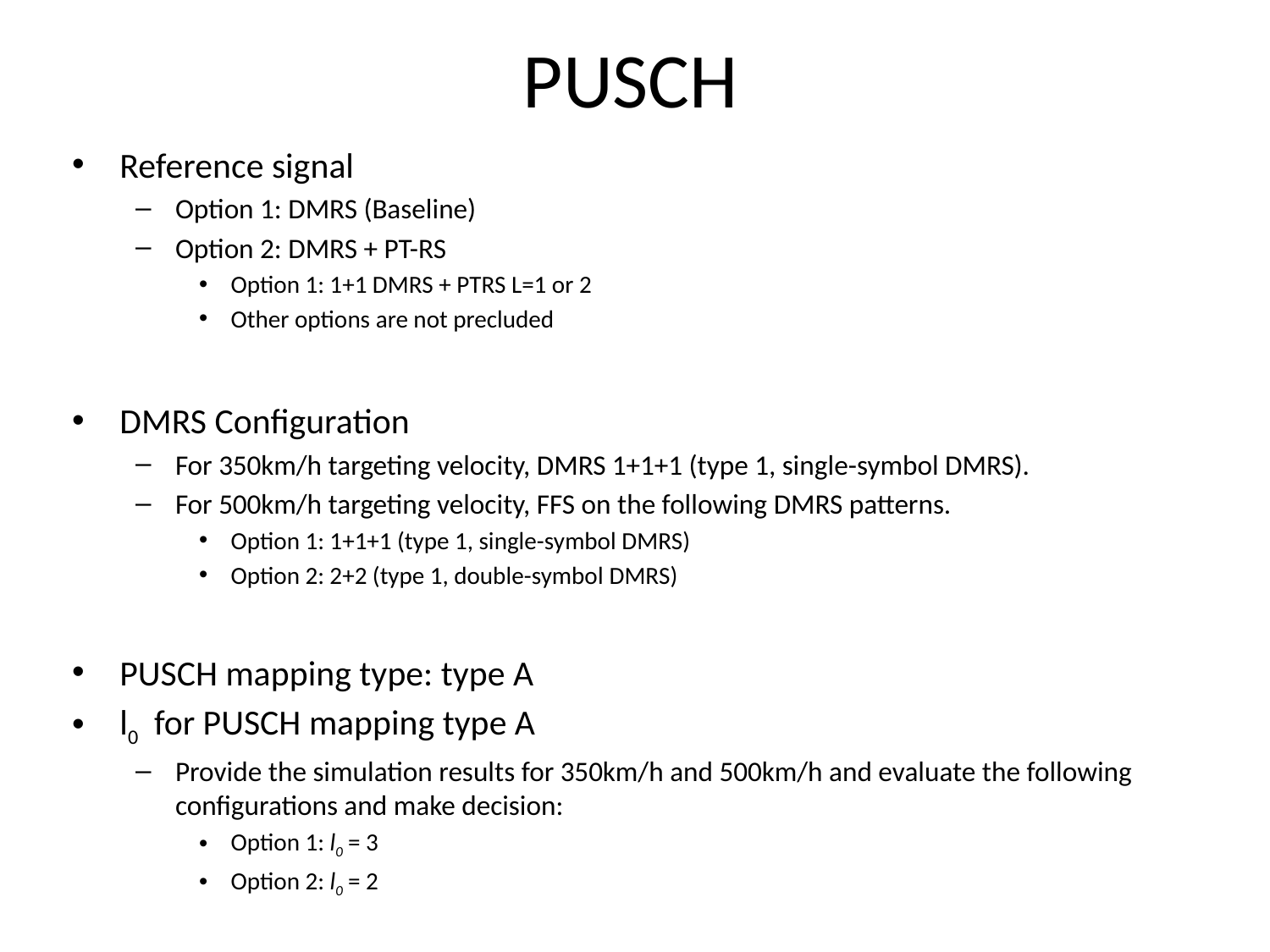

# PUSCH
Reference signal
Option 1: DMRS (Baseline)
Option 2: DMRS + PT-RS
Option 1: 1+1 DMRS + PTRS L=1 or 2
Other options are not precluded

DMRS Configuration
For 350km/h targeting velocity, DMRS 1+1+1 (type 1, single-symbol DMRS).
For 500km/h targeting velocity, FFS on the following DMRS patterns.
Option 1: 1+1+1 (type 1, single-symbol DMRS)
Option 2: 2+2 (type 1, double-symbol DMRS)

PUSCH mapping type: type A
l0  for PUSCH mapping type A
Provide the simulation results for 350km/h and 500km/h and evaluate the following configurations and make decision:
Option 1: l0 = 3
Option 2: l0 = 2